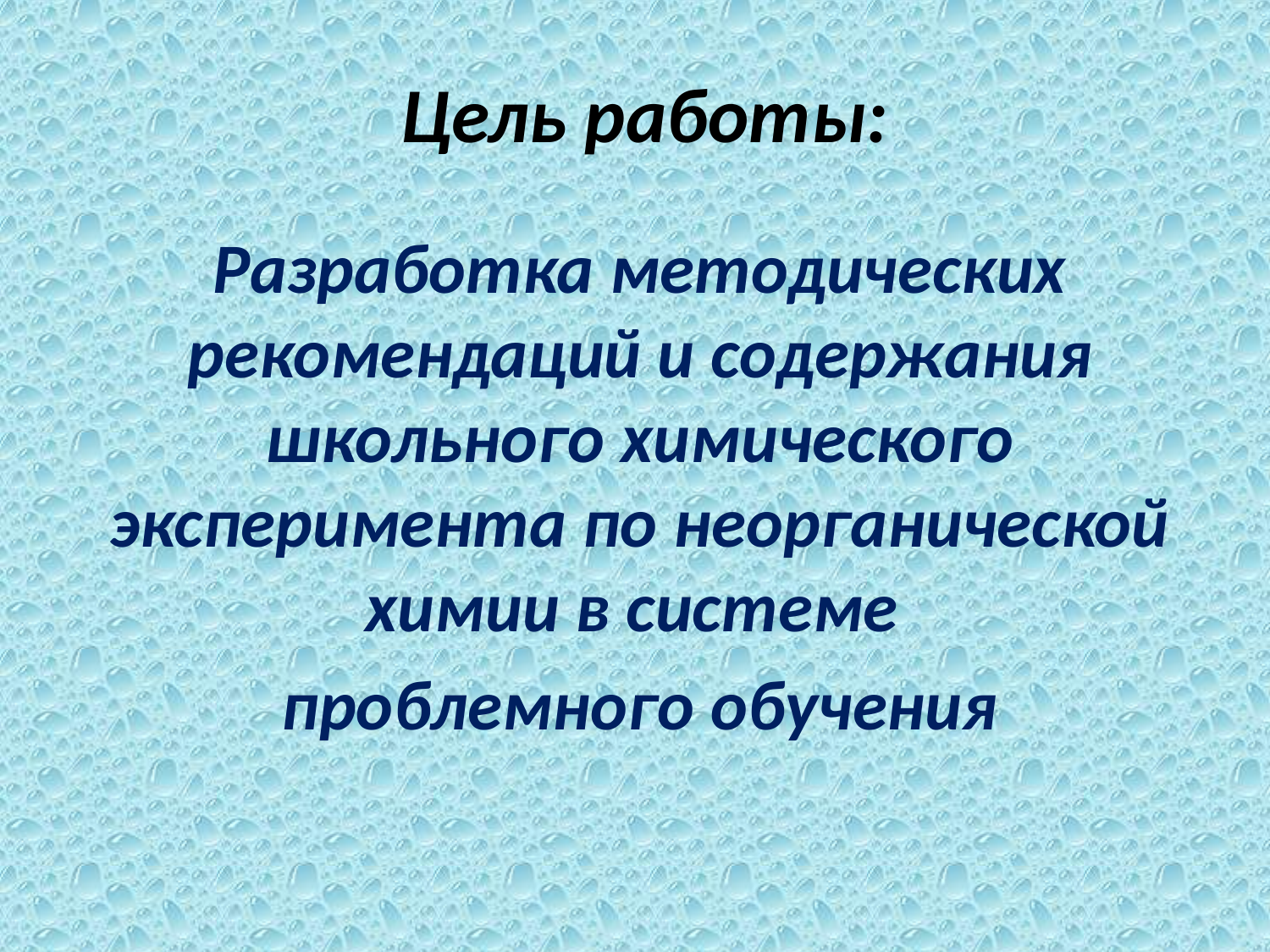

# Цель работы:
Разработка методических рекомендаций и содержания школьного химического эксперимента по неорганической химии в системе
проблемного обучения